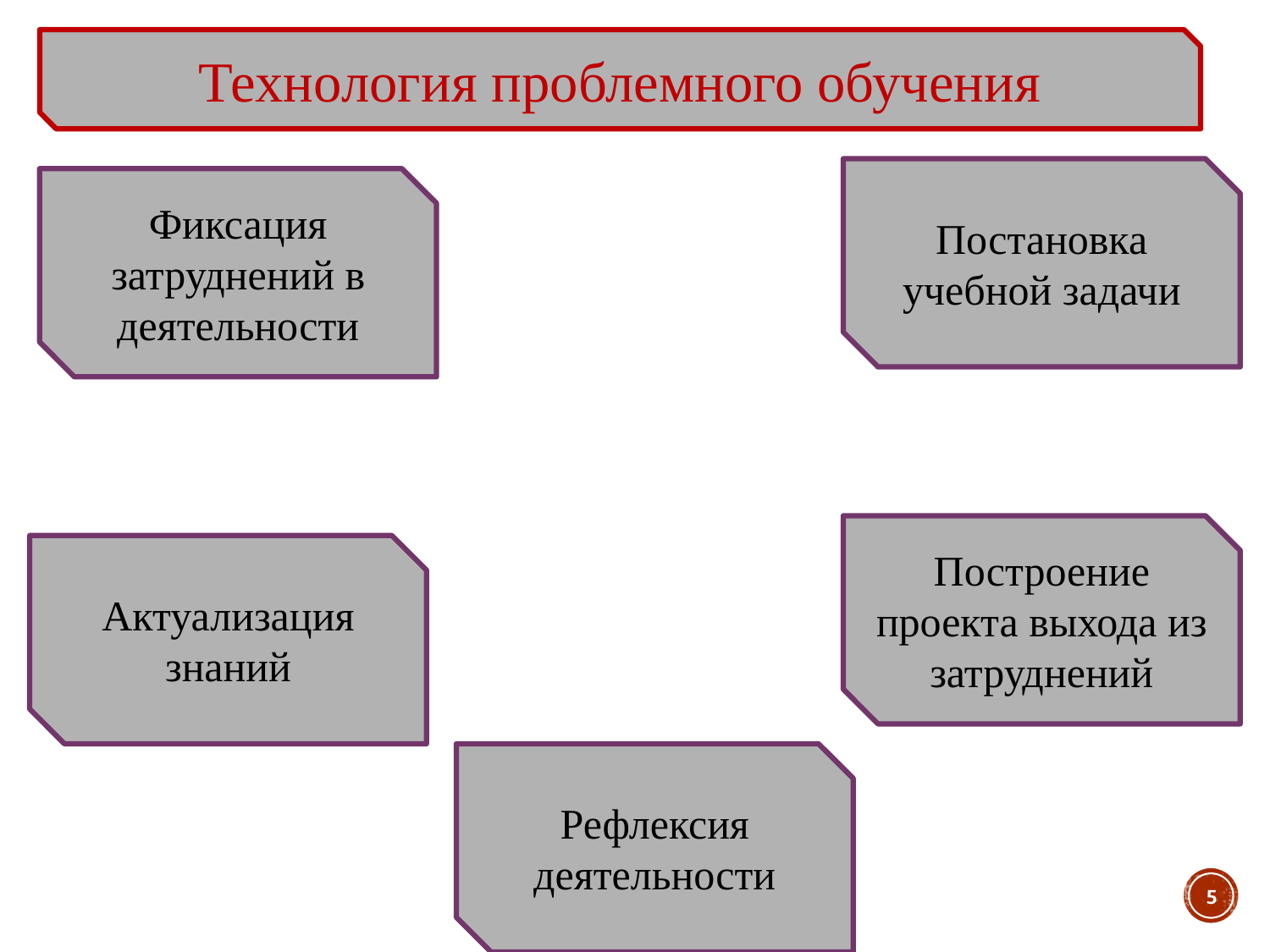

Технология проблемного обучения
Постановка учебной задачи
Фиксация затруднений в деятельности
Построение проекта выхода из затруднений
Актуализация знаний
Рефлексия деятельности
5